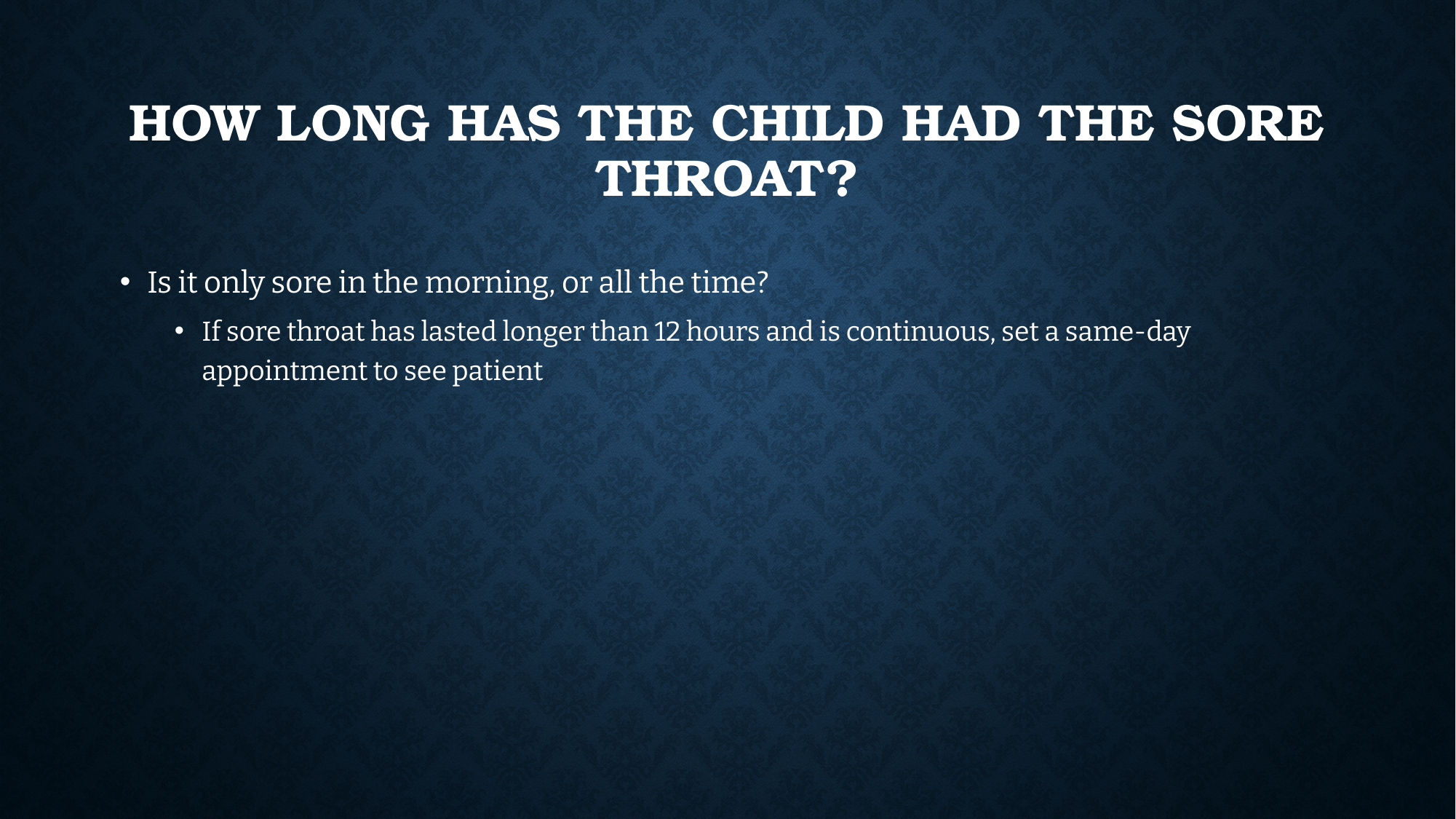

# How long has the child had the sore throat?
Is it only sore in the morning, or all the time?
If sore throat has lasted longer than 12 hours and is continuous, set a same-day appointment to see patient